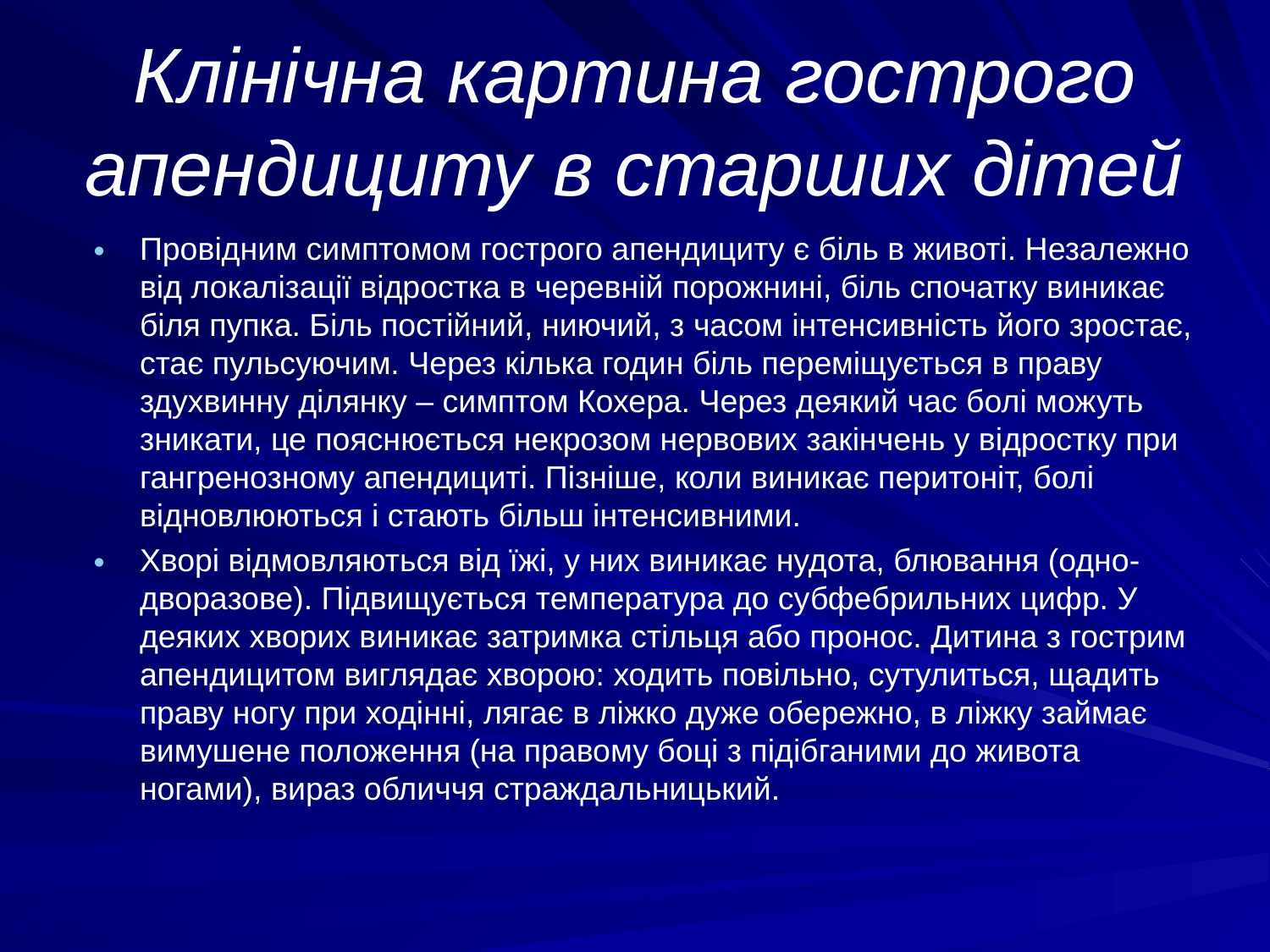

# Клінічна картина гострого апендициту в старших дітей
Провідним симптомом гострого апендициту є біль в животі. Незалежно від локалізації відростка в черевній порожнині, біль спочатку виникає біля пупка. Біль постійний, ниючий, з часом інтенсивність його зростає, стає пульсуючим. Через кілька годин біль переміщується в праву здухвинну ділянку – симптом Кохера. Через деякий час болі можуть зникати, це пояснюється некрозом нервових закінчень у відростку при гангренозному апендициті. Пізніше, коли виникає перитоніт, болі відновлюються і стають більш інтенсивними.
Хворі відмовляються від їжі, у них виникає нудота, блювання (одно-дворазове). Підвищується температура до субфебрильних цифр. У деяких хворих виникає затримка стільця або пронос. Дитина з гострим апендицитом виглядає хворою: ходить повільно, сутулиться, щадить праву ногу при ходінні, лягає в ліжко дуже обережно, в ліжку займає вимушене положення (на правому боці з підібганими до живота ногами), вираз обличчя страждальницький.